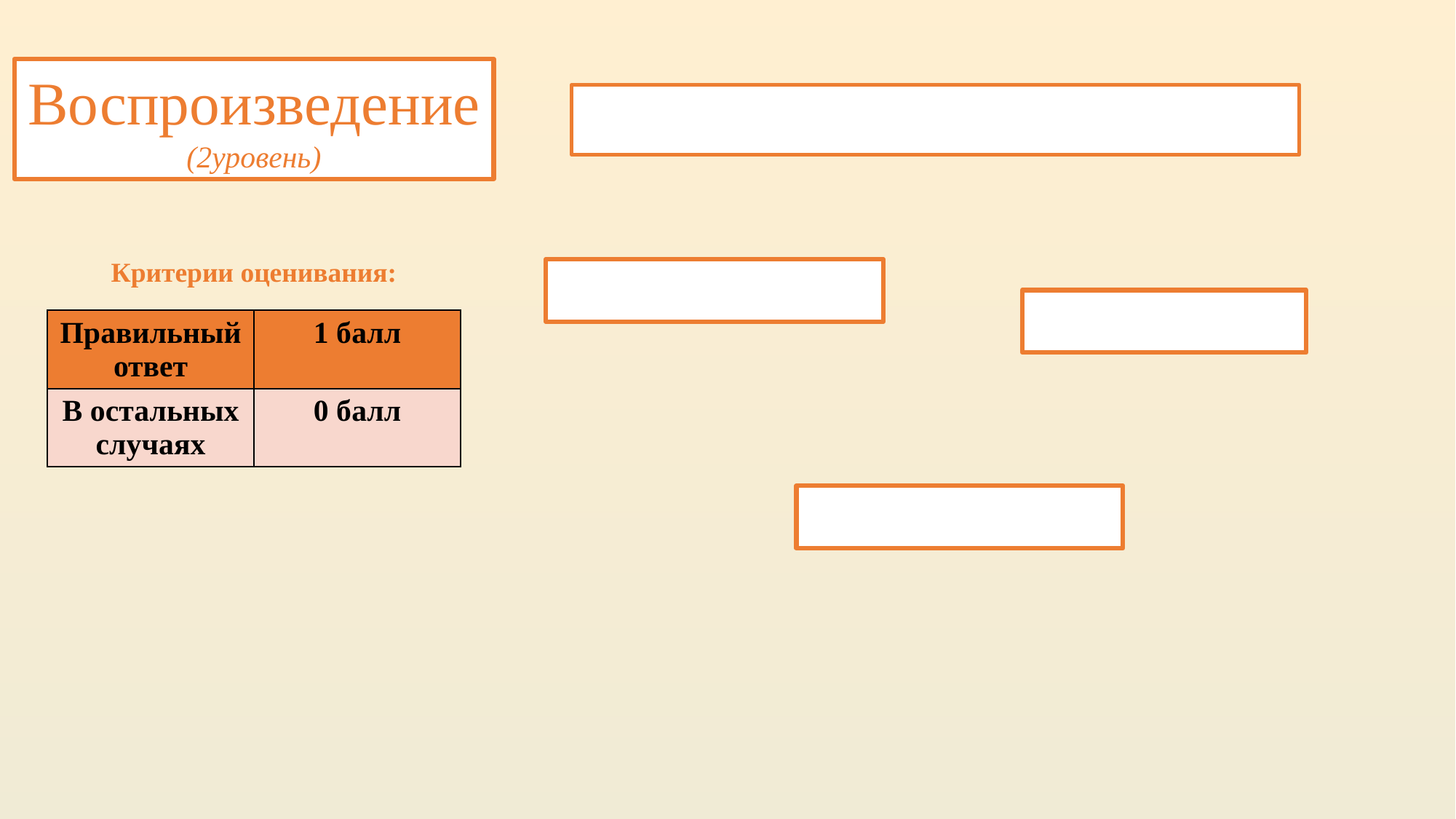

Воспроизведение
(2уровень)

Критерии оценивания:

| Правильный ответ | 1 балл |
| --- | --- |
| В остальных случаях | 0 балл |